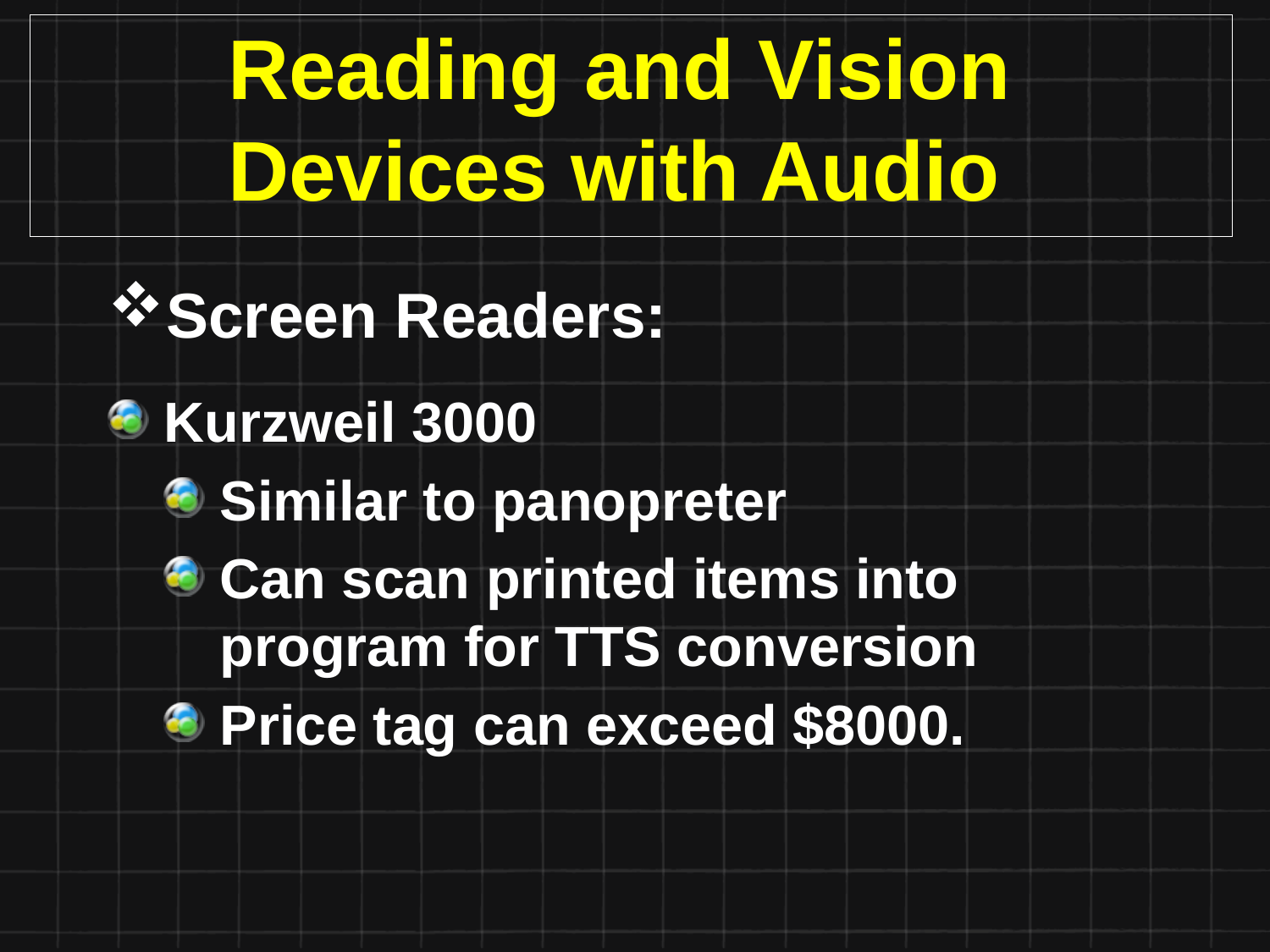

# Reading and Vision Devices with Audio
Screen Readers:
Kurzweil 3000
Similar to panopreter
Can scan printed items into program for TTS conversion
Price tag can exceed $8000.